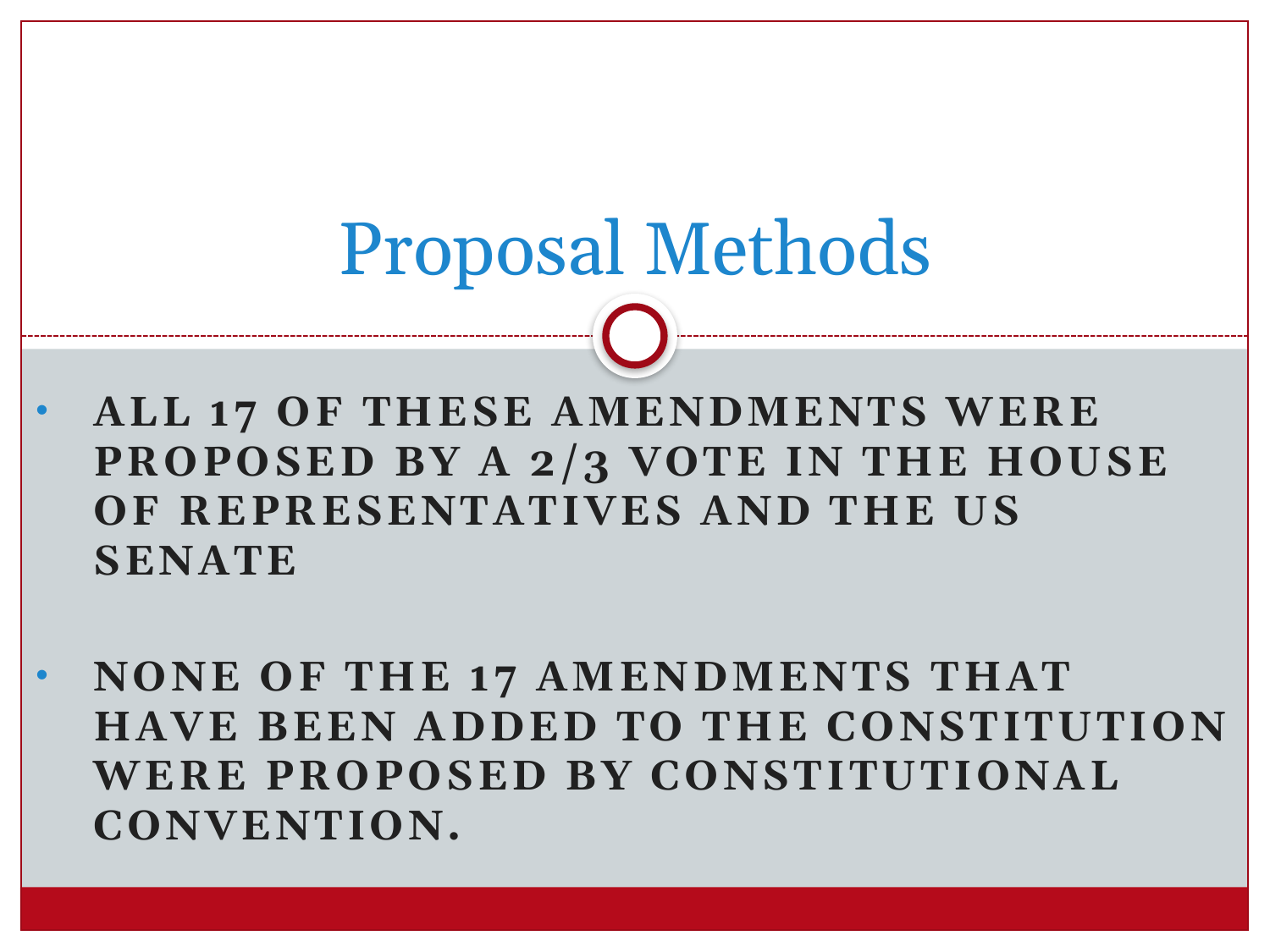

# Proposal Methods
All 17 of these amendments were proposed by a 2/3 vote in the house of representatives and the US senate

None of the 17 amendments that have been added to the Constitution were proposed by constitutional convention.